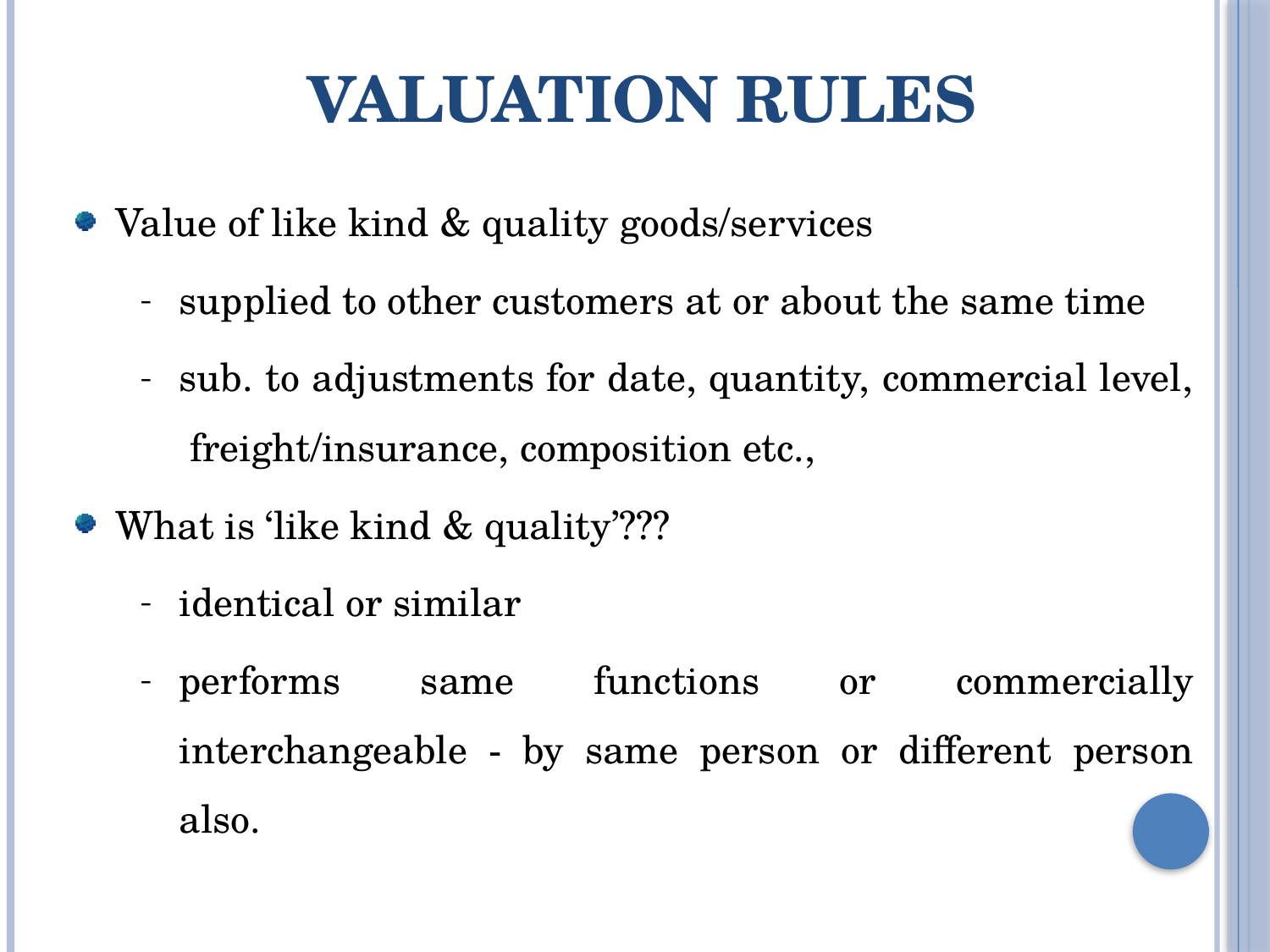

Valuation Rules
Value of like kind & quality goods/services
supplied to other customers at or about the same time
sub. to adjustments for date, quantity, commercial level,  freight/insurance, composition etc.,
What is ‘like kind & quality’???
identical or similar
performs same functions or commercially interchangeable - by same person or different person also.